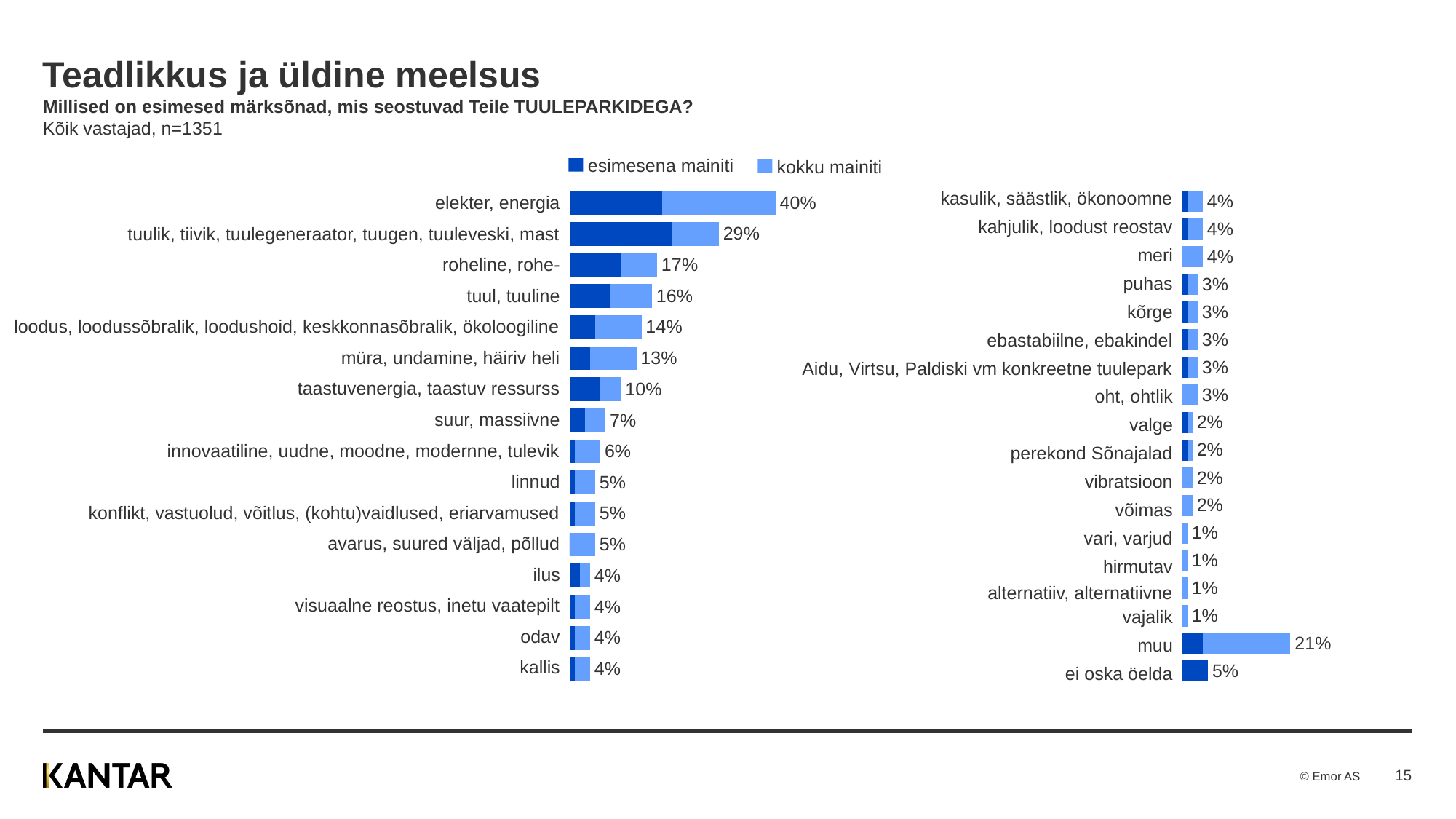

# Teadlikkus ja üldine meelsus Millised on esimesed märksõnad, mis seostuvad Teile TUULEPARKIDEGA? Kõik vastajad, n=1351
esimesena mainiti
kokku mainiti

### Chart

| Category | Millised on esimesed märksõnad, mis seostuvad Teile TUULEPARKIDEGA | Millised on esimesed märksõnad, mis seostuvad Teile TUULEPARKIDEGA? - 1 |
|---|---|---|
| elekter, energia | 40.0 | 18.0 |
| tuulik, tiivik, tuulegeneraator, tuugen, tuuleveski, mast | 29.0 | 20.0 |
| roheline, rohe- | 17.0 | 10.0 |
| tuul, tuuline | 16.0 | 8.0 |
| loodus, loodussõbralik, loodushoid, keskkonnasõbralik, ökoloogiline | 14.0 | 5.0 |
| müra, undamine, häiriv heli | 13.0 | 4.0 |
| taastuvenergia, taastuv ressurss | 10.0 | 6.0 |
| suur, massiivne | 7.0 | 3.0 |
| innovaatiline, uudne, moodne, modernne, tulevik | 6.0 | 1.0 |
| linnud | 5.0 | 1.0 |
| konflikt, vastuolud, võitlus, (kohtu)vaidlused, eriarvamused | 5.0 | 1.0 |
| avarus, suured väljad, põllud | 5.0 | 0.0 |
| ilus | 4.0 | 2.0 |
| visuaalne reostus, inetu vaatepilt | 4.0 | 1.0 |
| odav | 4.0 | 1.0 |
| kallis | 4.0 | 1.0 |

### Chart

| Category | Millised on esimesed märksõnad, mis seostuvad Teile TUULEPARKIDEGA | Millised on esimesed märksõnad, mis seostuvad Teile TUULEPARKIDEGA? - 1 |
|---|---|---|
| kasulik, säästlik, ökonoomne | 4.0 | 1.0 |
| kahjulik, loodust reostav | 4.0 | 1.0 |
| meri | 4.0 | 0.0 |
| puhas | 3.0 | 1.0 |
| kõrge | 3.0 | 1.0 |
| ebastabiilne, ebakindel | 3.0 | 1.0 |
| Aidu, Virtsu, Paldiski vm konkreetne tuulepark | 3.0 | 1.0 |
| oht, ohtlik | 3.0 | 0.0 |
| valge | 2.0 | 1.0 |
| perekond Sõnajalad | 2.0 | 1.0 |
| vibratsioon | 2.0 | 0.0 |
| võimas | 2.0 | 0.0 |
| vari, varjud | 1.0 | 0.0 |
| hirmutav | 1.0 | 0.0 |
| alternatiiv, alternatiivne | 1.0 | 0.0 |
| vajalik | 1.0 | 0.0 |
| muu | 21.0 | 4.0 |
| ei tea, ei oska öelda, puudub kogemus | 5.0 | 5.0 |
| kasulik, säästlik, ökonoomne |  |
| --- | --- |
| kahjulik, loodust reostav |  |
| meri |  |
| puhas |  |
| kõrge |  |
| ebastabiilne, ebakindel |  |
| Aidu, Virtsu, Paldiski vm konkreetne tuulepark |  |
| oht, ohtlik |  |
| valge |  |
| perekond Sõnajalad |  |
| vibratsioon |  |
| võimas |  |
| vari, varjud |  |
| hirmutav |  |
| alternatiiv, alternatiivne |  |
| vajalik |  |
| muu |  |
| ei oska öelda |  |
| elekter, energia |  |
| --- | --- |
| tuulik, tiivik, tuulegeneraator, tuugen, tuuleveski, mast |  |
| roheline, rohe- |  |
| tuul, tuuline |  |
| loodus, loodussõbralik, loodushoid, keskkonnasõbralik, ökoloogiline |  |
| müra, undamine, häiriv heli |  |
| taastuvenergia, taastuv ressurss |  |
| suur, massiivne |  |
| innovaatiline, uudne, moodne, modernne, tulevik |  |
| linnud |  |
| konflikt, vastuolud, võitlus, (kohtu)vaidlused, eriarvamused |  |
| avarus, suured väljad, põllud |  |
| ilus |  |
| visuaalne reostus, inetu vaatepilt |  |
| odav |  |
| kallis |  |
15